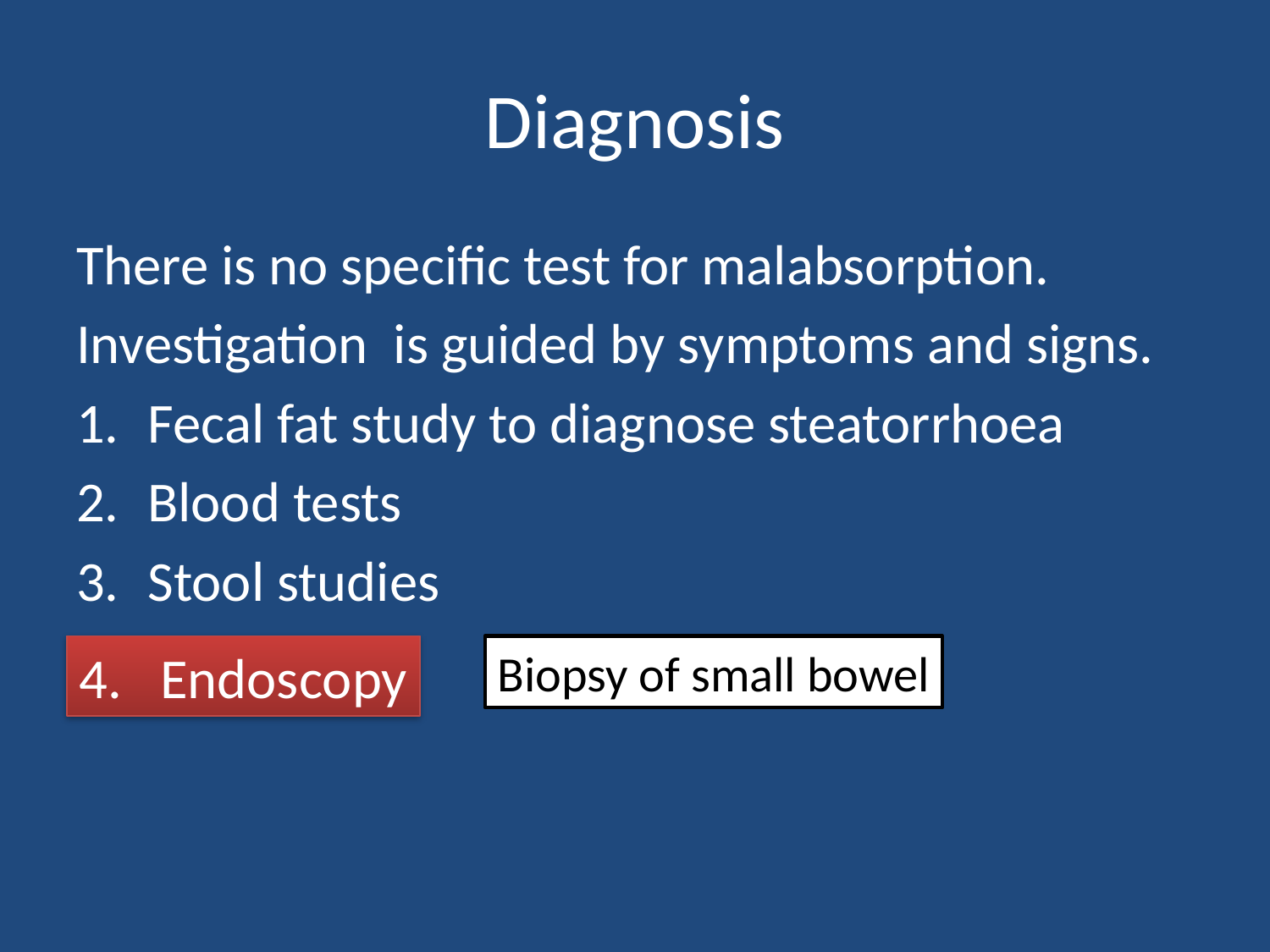

# Diagnosis
There is no specific test for malabsorption.
Investigation  is guided by symptoms and signs.
Fecal fat study to diagnose steatorrhoea
Blood tests
Stool studies

4.   Endoscopy
Biopsy of small bowel